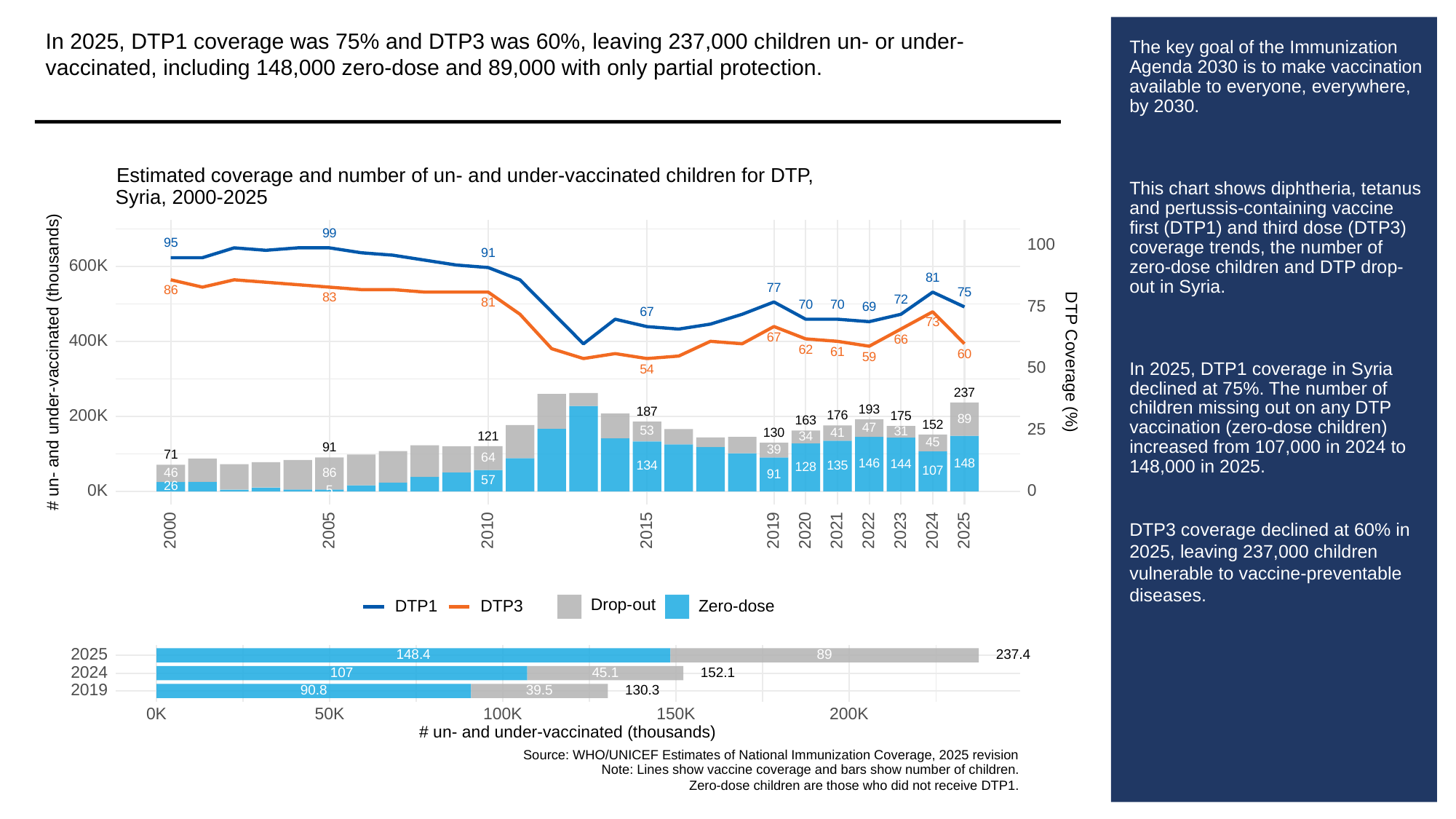

In 2025, DTP1 coverage was 75% and DTP3 was 60%, leaving 237,000 children un- or under-vaccinated, including 148,000 zero-dose and 89,000 with only partial protection.
# The key goal of the Immunization Agenda 2030 is to make vaccination available to everyone, everywhere, by 2030.

This chart shows diphtheria, tetanus and pertussis-containing vaccine first (DTP1) and third dose (DTP3) coverage trends, the number of zero-dose children and DTP drop-out in Syria.

In 2025, DTP1 coverage in Syria declined at 75%. The number of children missing out on any DTP vaccination (zero-dose children) increased from 107,000 in 2024 to 148,000 in 2025.

DTP3 coverage declined at 60% in 2025, leaving 237,000 children vulnerable to vaccine-preventable diseases.

Estimated coverage and number of un- and under-vaccinated children for DTP,
Syria, 2000-2025

99
95
100

91
600K

81

77
86
75
83
72
81
70
70
75
69

67
73
67
400K
66

62
61
60
59
# un- and under-vaccinated (thousands)
DTP Coverage (%)
50
54

237

193

187
200K
176
175

89
163

152

47
25

53
31
41
130

34
121

45

91

39

71

64

148
146
144

135
134

128

107
46
86
91

57

26

0K
0

5

2023
2000
2005
2010
2015
2019
2020
2021
2022
2024
2025

Drop-out
DTP3
Zero-dose
DTP1

2025
237.4
148.4
89

2024
107
45.1
152.1

2019
39.5
130.3
90.8

0K
50K
100K
150K
200K
# un- and under-vaccinated (thousands)
Source: WHO/UNICEF Estimates of National Immunization Coverage, 2025 revision
Note: Lines show vaccine coverage and bars show number of children.
Zero-dose children are those who did not receive DTP1.